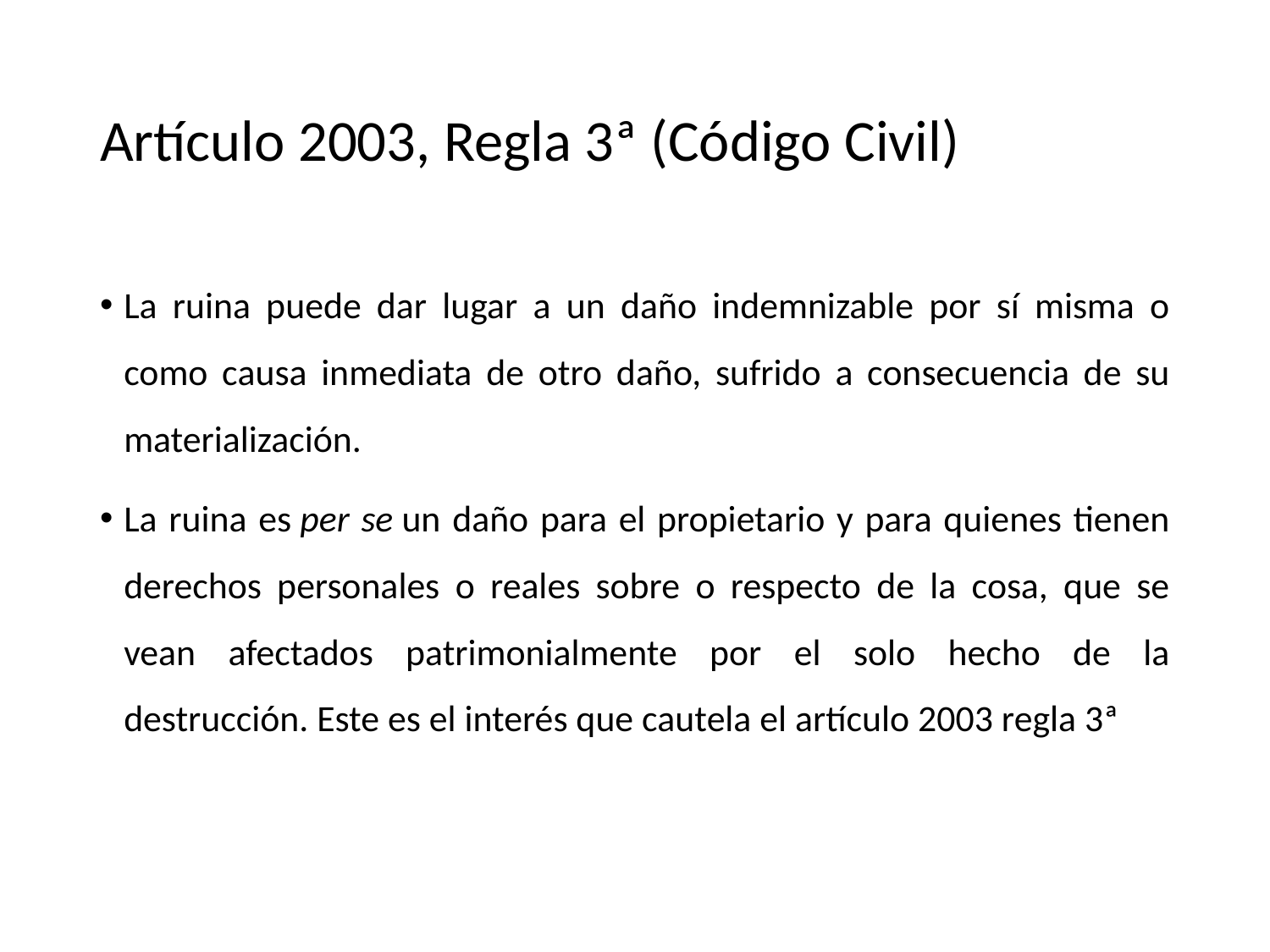

# Artículo 2003, Regla 3ª (Código Civil)
La ruina puede dar lugar a un daño indemnizable por sí misma o como causa inmediata de otro daño, sufrido a consecuencia de su materialización.
La ruina es per se un daño para el propietario y para quienes tienen derechos personales o reales sobre o respecto de la cosa, que se vean afectados patrimonialmente por el solo hecho de la destrucción. Este es el interés que cautela el artículo 2003 regla 3ª